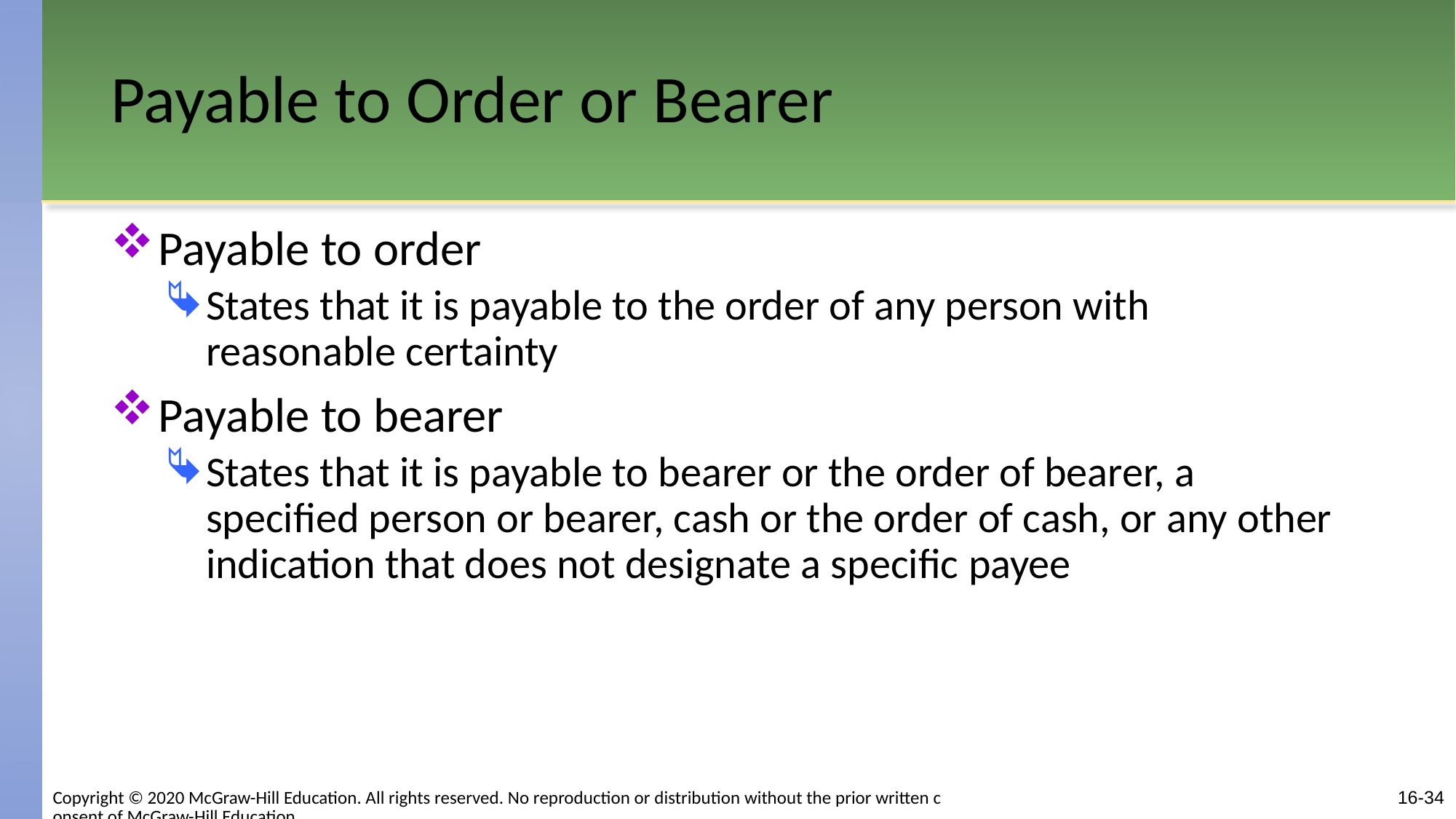

# Payable to Order or Bearer
Payable to order
States that it is payable to the order of any person with reasonable certainty
Payable to bearer
States that it is payable to bearer or the order of bearer, a specified person or bearer, cash or the order of cash, or any other indication that does not designate a specific payee
Copyright © 2020 McGraw-Hill Education. All rights reserved. No reproduction or distribution without the prior written consent of McGraw-Hill Education.
16-34